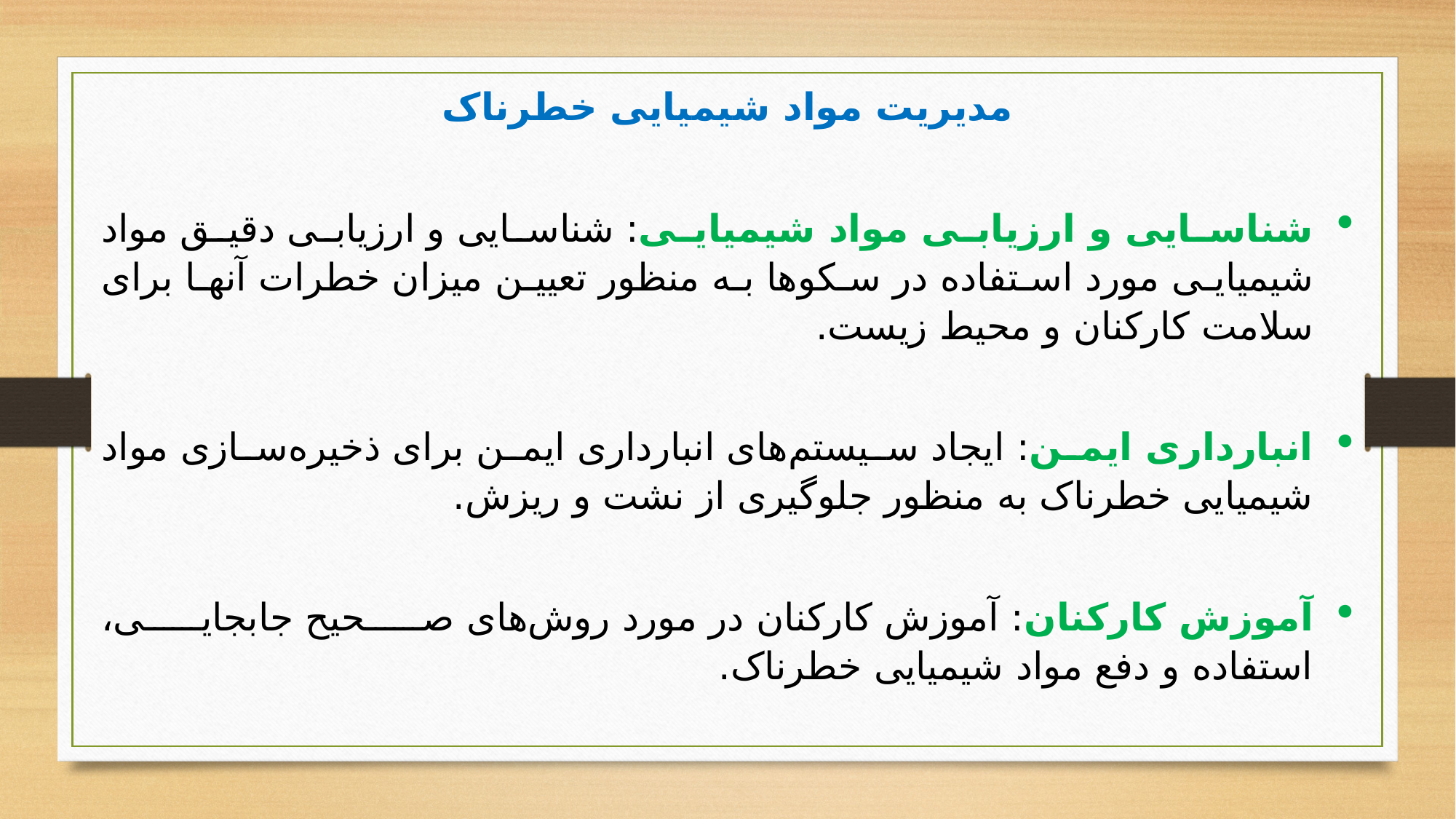

مدیریت مواد شیمیایی خطرناک

شناسایی و ارزیابی مواد شیمیایی: شناسایی و ارزیابی دقیق مواد شیمیایی مورد استفاده در سکوها به منظور تعیین میزان خطرات آنها برای سلامت کارکنان و محیط زیست.

انبارداری ایمن: ایجاد سیستم‌های انبارداری ایمن برای ذخیره‌سازی مواد شیمیایی خطرناک به منظور جلوگیری از نشت و ریزش.

آموزش کارکنان: آموزش کارکنان در مورد روش‌های صحیح جابجایی، استفاده و دفع مواد شیمیایی خطرناک.